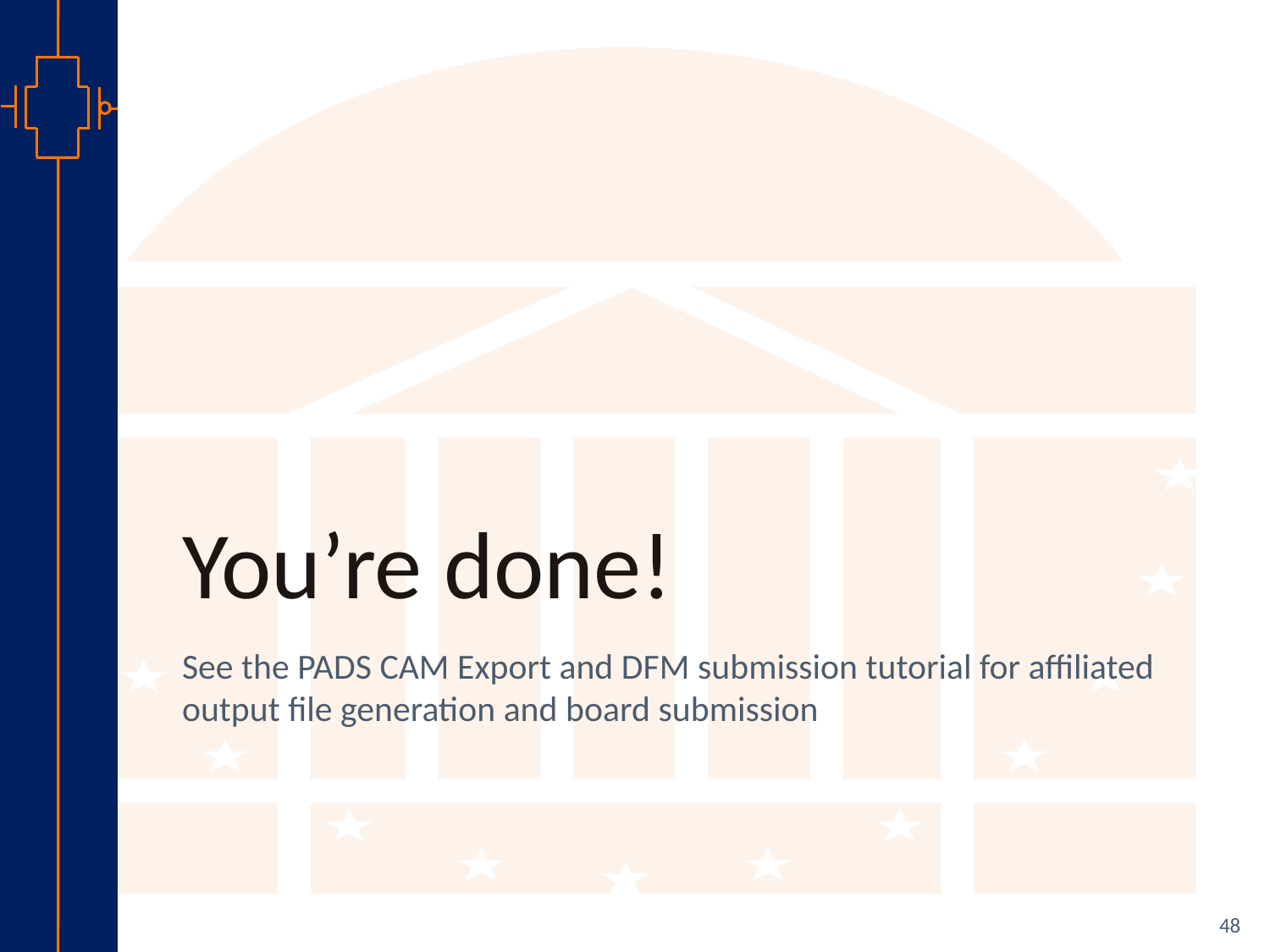

# You’re done!
See the PADS CAM Export and DFM submission tutorial for affiliated output file generation and board submission
48